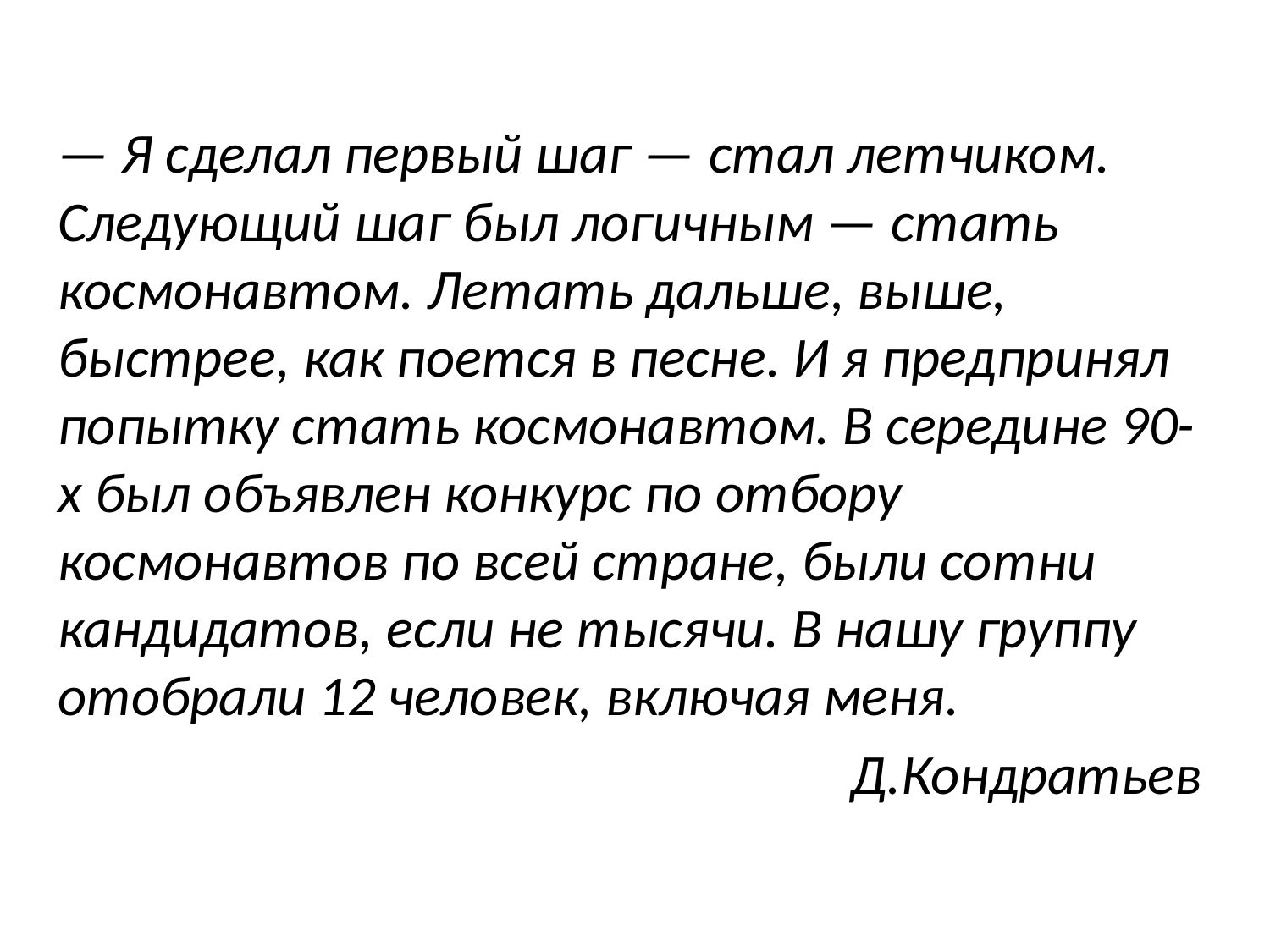

— Я сделал первый шаг — стал летчиком. Следующий шаг был логичным — стать космонавтом. Летать дальше, выше, быстрее, как поется в песне. И я предпринял попытку стать космонавтом. В середине 90-х был объявлен конкурс по отбору космонавтов по всей стране, были сотни кандидатов, если не тысячи. В нашу группу отобрали 12 человек, включая меня.
Д.Кондратьев